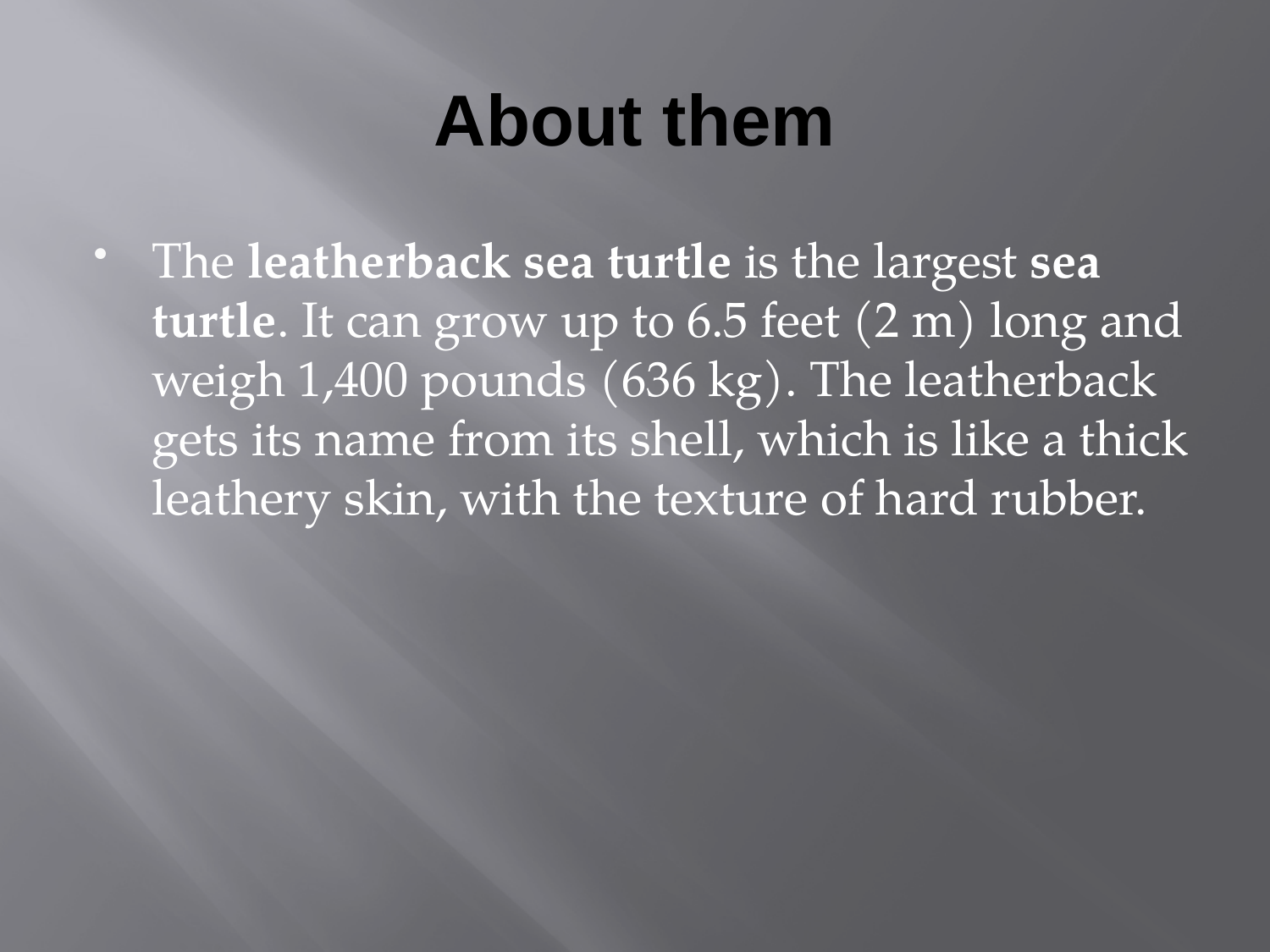

# About them
The leatherback sea turtle is the largest sea turtle. It can grow up to 6.5 feet (2 m) long and weigh 1,400 pounds (636 kg). The leatherback gets its name from its shell, which is like a thick leathery skin, with the texture of hard rubber.